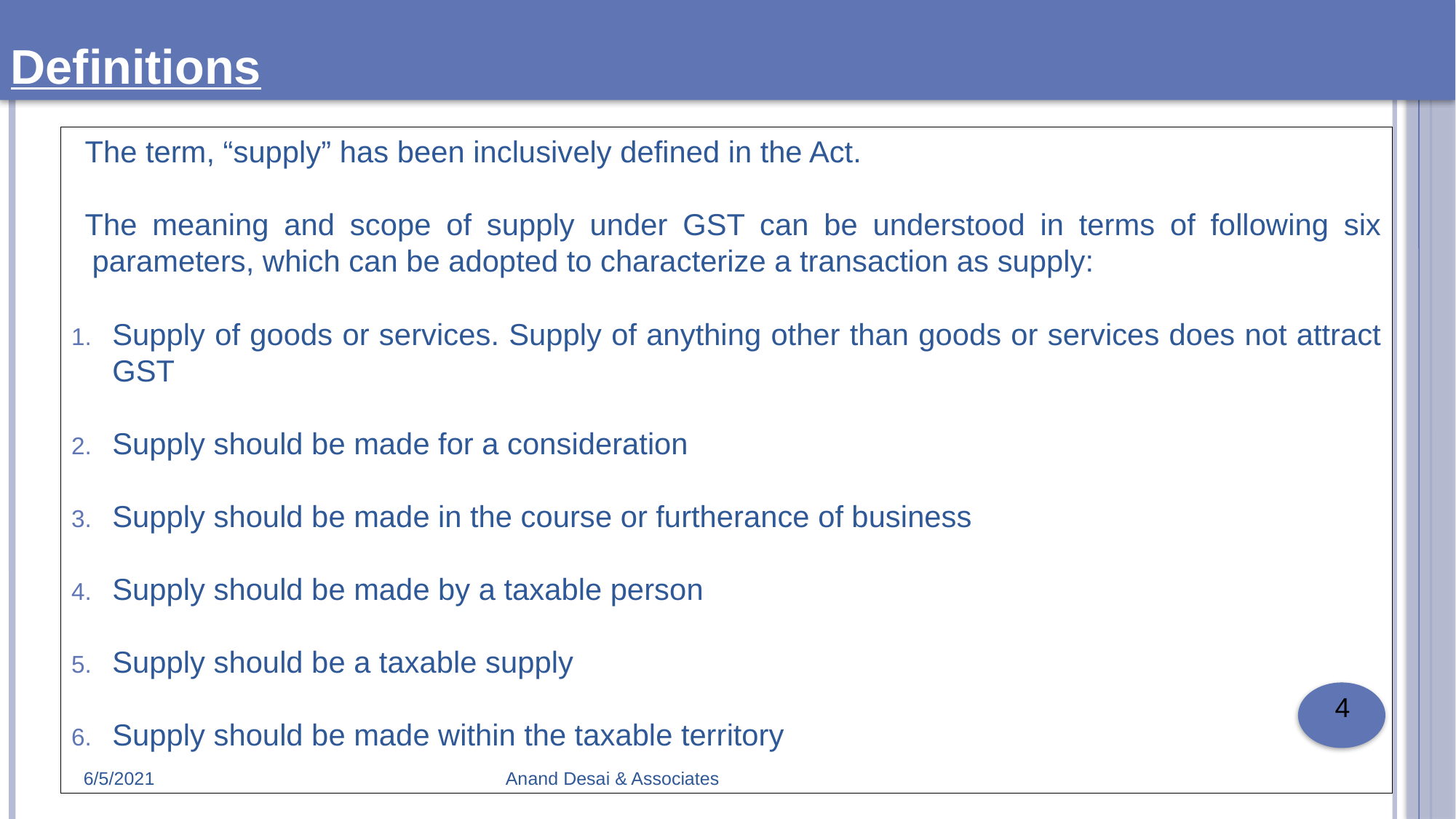

Definitions
The term, “supply” has been inclusively defined in the Act.

The meaning and scope of supply under GST can be understood in terms of following six parameters, which can be adopted to characterize a transaction as supply:

Supply of goods or services. Supply of anything other than goods or services does not attract GST

Supply should be made for a consideration

Supply should be made in the course or furtherance of business

Supply should be made by a taxable person

Supply should be a taxable supply

Supply should be made within the taxable territory

    4
6/5/2021
Anand Desai & Associates